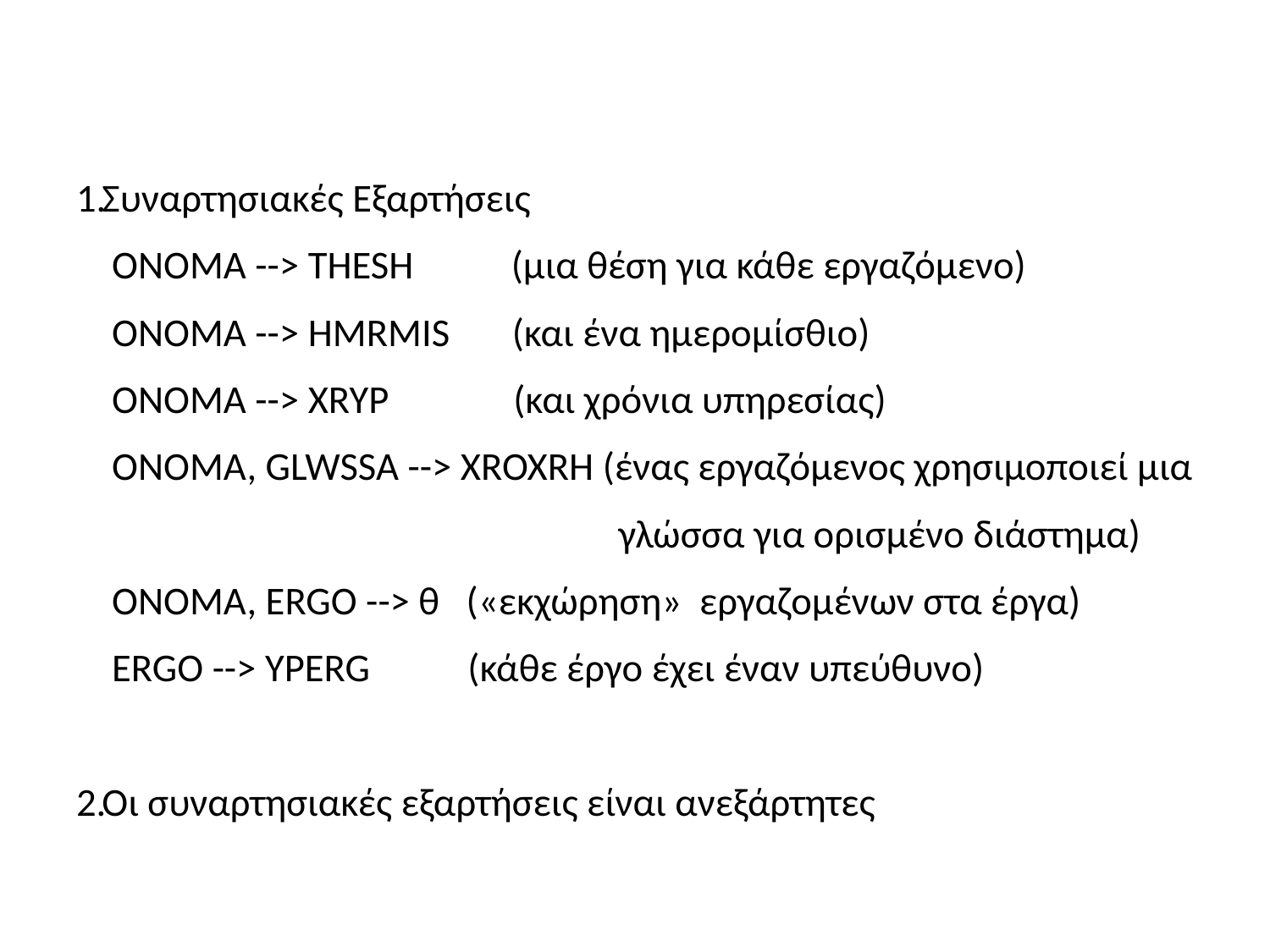

#
Συναρτησιακές Εξαρτήσεις
    ΟΝΟΜΑ --> THESH           (μια θέση για κάθε εργαζόμενο)
    ONOMA --> HMRMIS       (και ένα ημερομίσθιο)
    ONOMA --> XRYP              (και χρόνια υπηρεσίας)
    ONOMA, GLWSSA --> XROXRH (ένας εργαζόμενος χρησιμοποιεί μια
                                                             γλώσσα για ορισμένο διάστημα)
    ONOMA, ERGO --> θ   («εκχώρηση»  εργαζομένων στα έργα)
    ERGO --> YPERG           (κάθε έργο έχει έναν υπεύθυνο)

Οι συναρτησιακές εξαρτήσεις είναι ανεξάρτητες